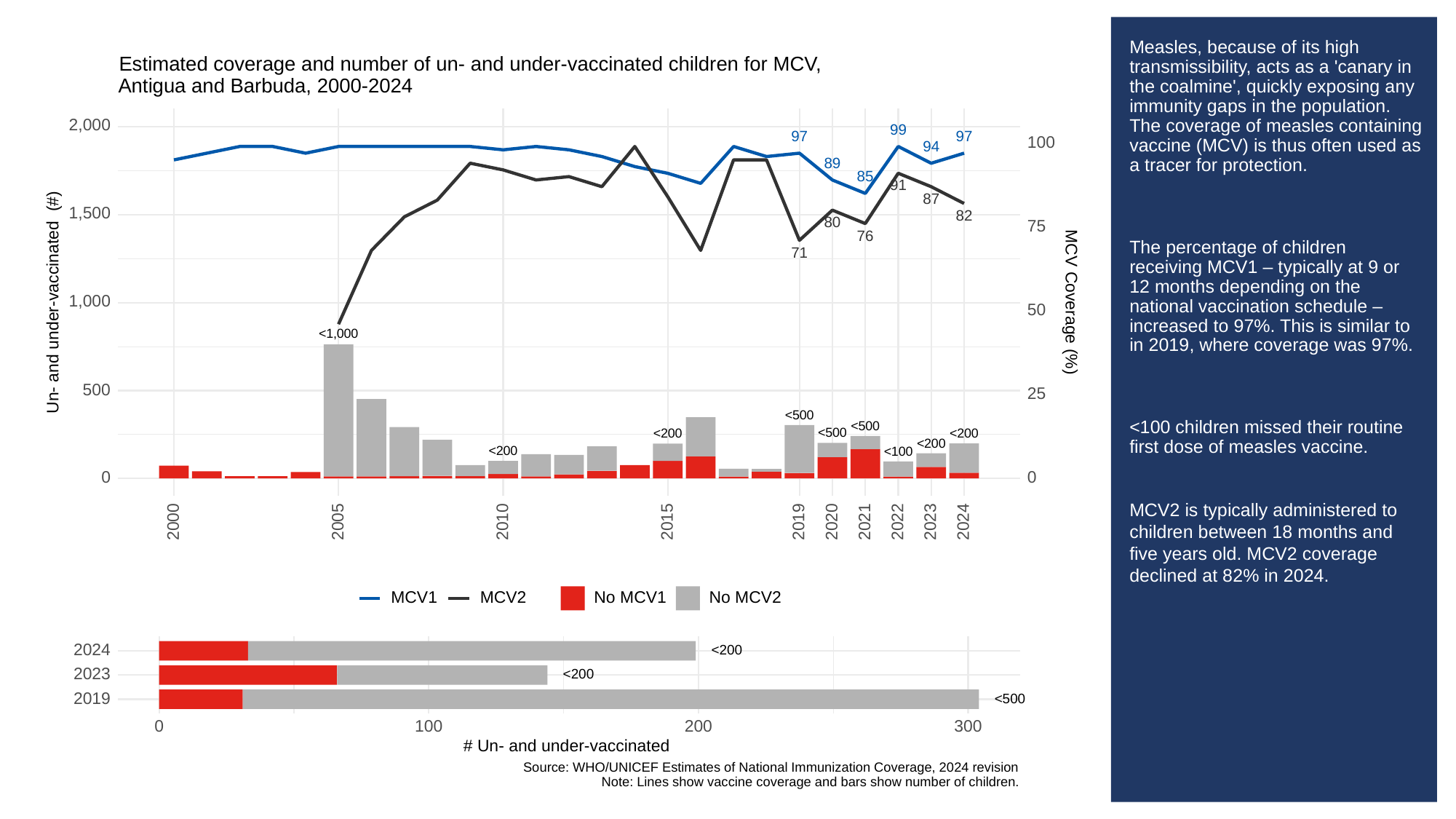

# Measles, because of its high transmissibility, acts as a 'canary in the coalmine', quickly exposing any immunity gaps in the population. The coverage of measles containing vaccine (MCV) is thus often used as a tracer for protection.

The percentage of children receiving MCV1 – typically at 9 or 12 months depending on the national vaccination schedule – increased to 97%. This is similar to in 2019, where coverage was 97%.

<100 children missed their routine first dose of measles vaccine.

MCV2 is typically administered to children between 18 months and five years old. MCV2 coverage declined at 82% in 2024.

Estimated coverage and number of un- and under-vaccinated children for MCV,
Antigua and Barbuda, 2000-2024

2,000
99

97
97
100
94

89

85
91
87
1,500
82

80
75
76
71

1,000
Un- and under-vaccinated  (#)
MCV Coverage (%)

50
<1,000

500
25

<500

<500

<500
<200
<200

<200

<200
<100

0
0

2023
2000
2005
2010
2015
2019
2020
2021
2022
2024

MCV1
MCV2
No MCV1
No MCV2

2024
<200

2023
<200

2019
<500

300
0
100
200
# Un- and under-vaccinated
Source: WHO/UNICEF Estimates of National Immunization Coverage, 2024 revision
Note: Lines show vaccine coverage and bars show number of children.